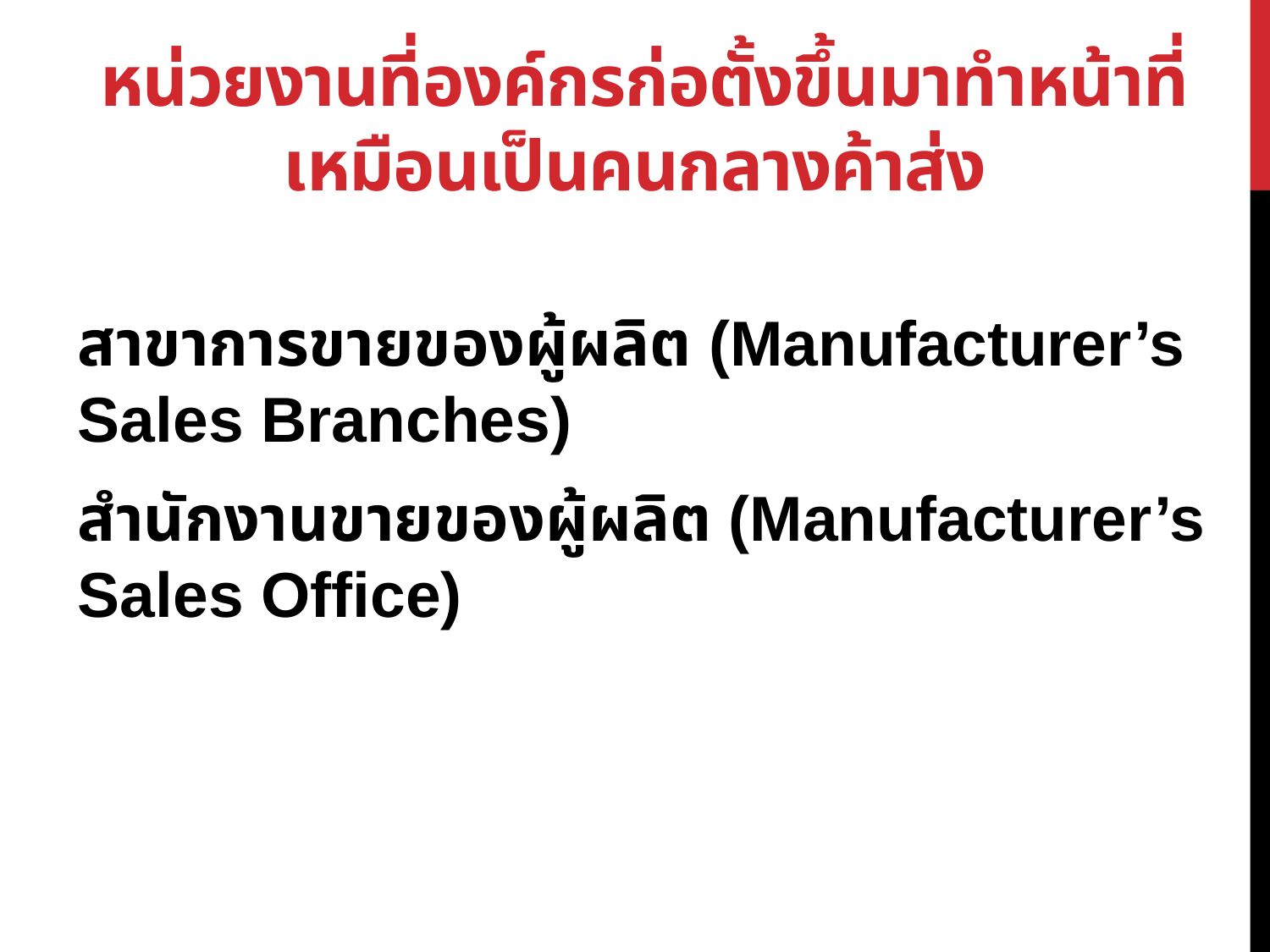

# หน่วยงานที่องค์กรก่อตั้งขึ้นมาทำหน้าที่ เหมือนเป็นคนกลางค้าส่ง
สาขาการขายของผู้ผลิต (Manufacturer’s Sales Branches)
สำนักงานขายของผู้ผลิต (Manufacturer’s Sales Office)